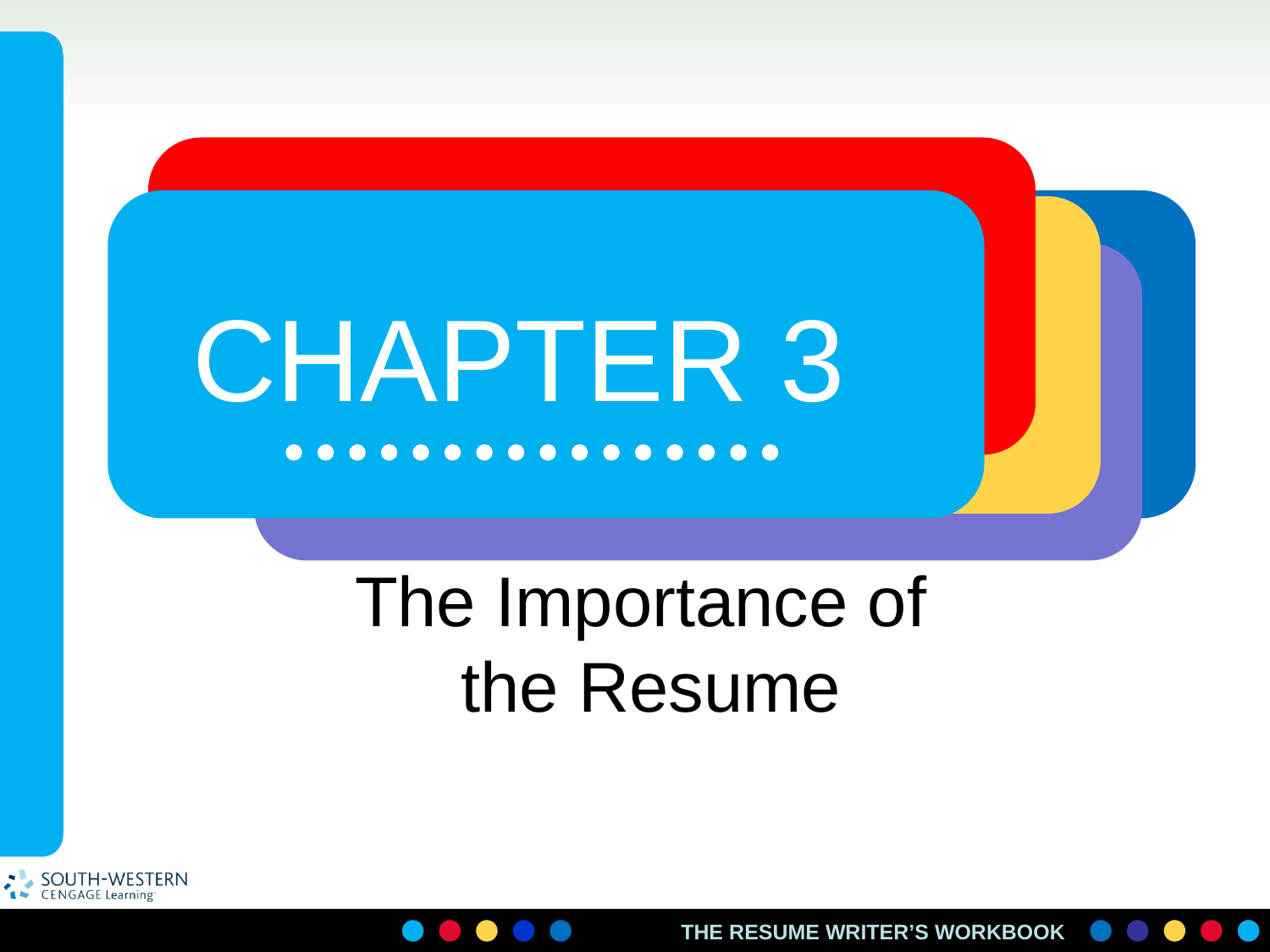

# CHAPTER 3
The Importance of
the Resume